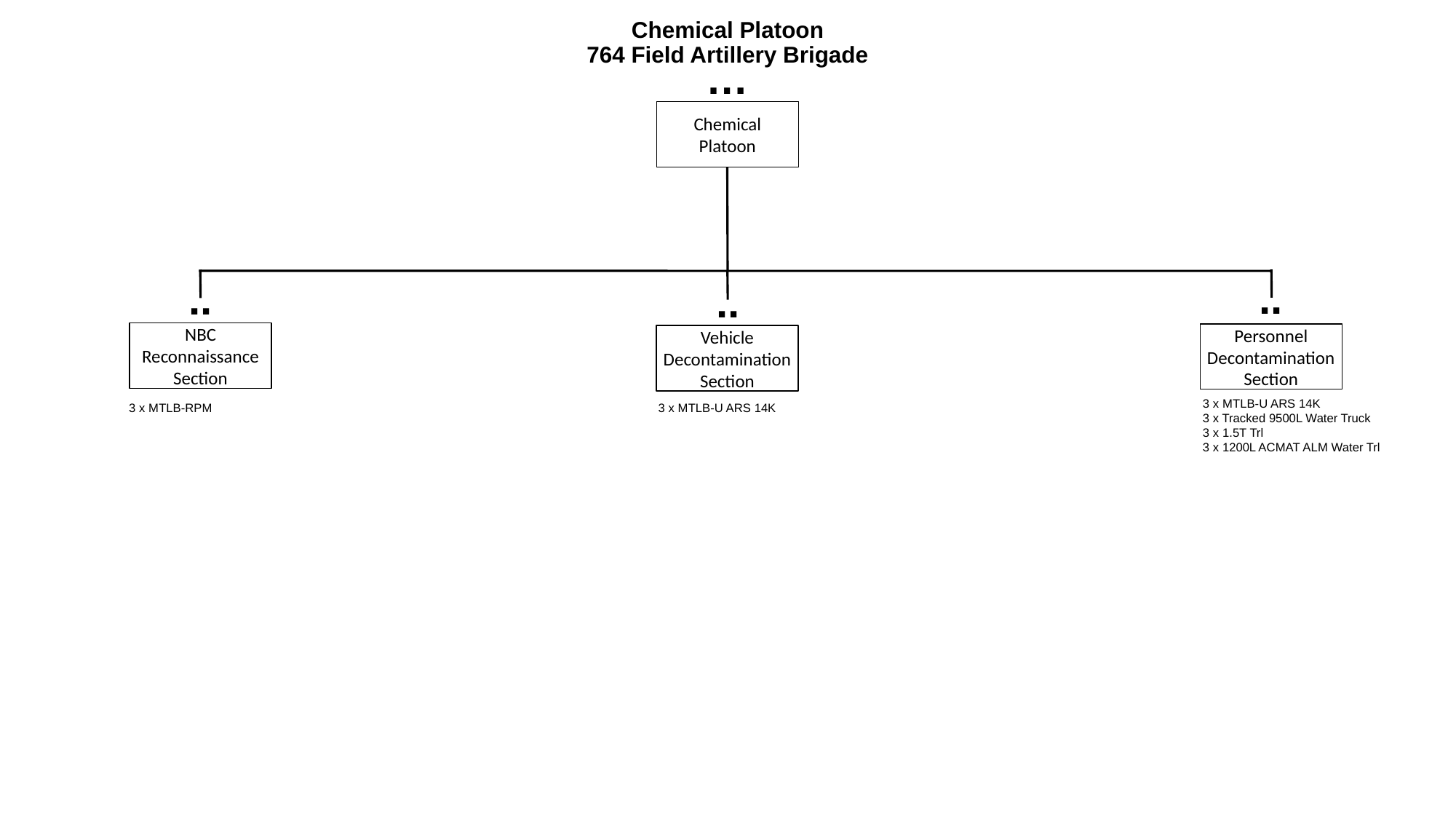

# Chemical Platoon 764 Field Artillery Brigade
…
Chemical
Platoon
..
..
..
NBC Reconnaissance Section
Personnel Decontamination
Section
Vehicle Decontamination
Section
3 x MTLB-U ARS 14K
3 x Tracked 9500L Water Truck
3 x 1.5T Trl
3 x 1200L ACMAT ALM Water Trl
3 x MTLB-U ARS 14K
3 x MTLB-RPM